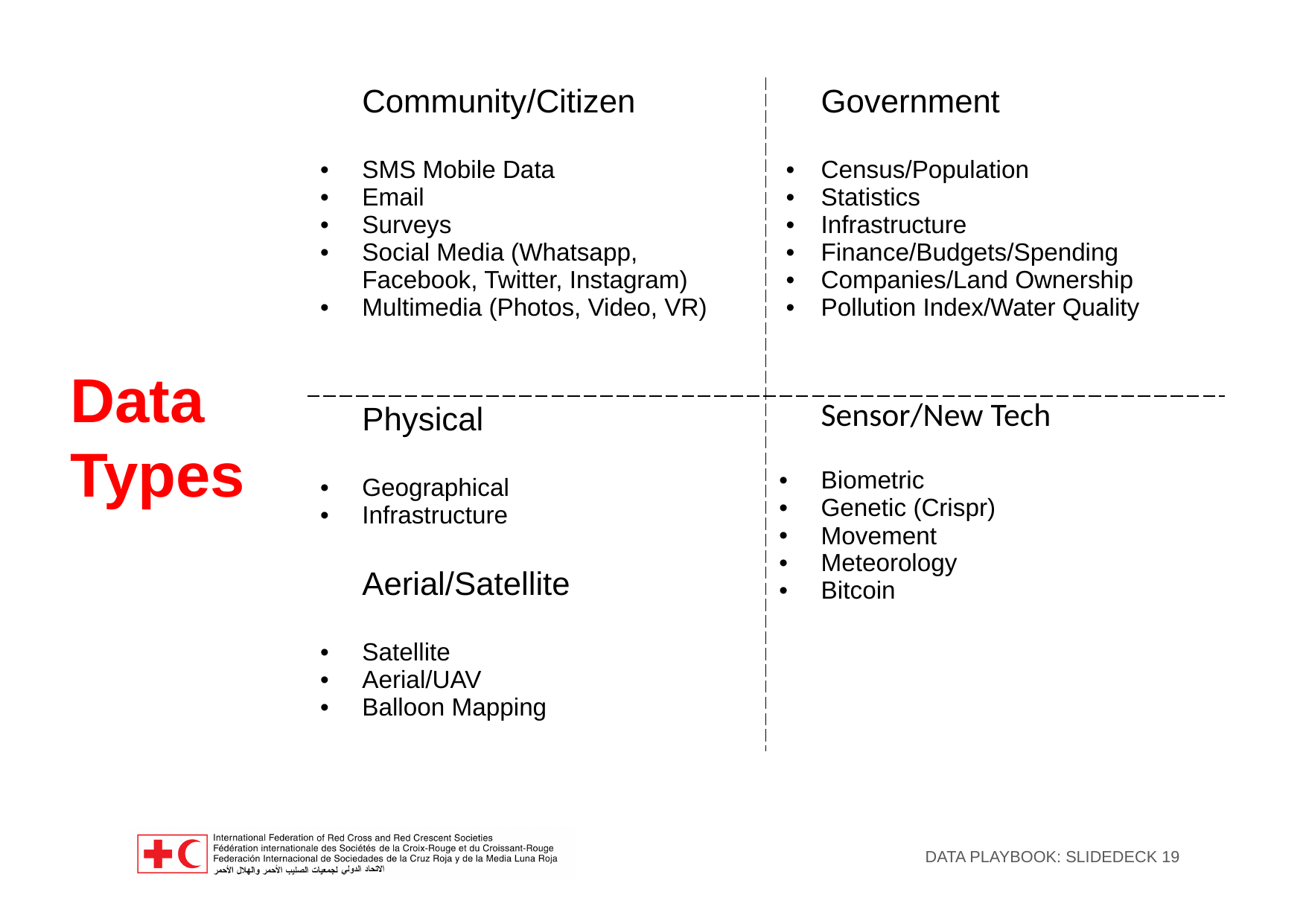

| Community/Citizen SMS Mobile Data Email Surveys Social Media (Whatsapp, Facebook, Twitter, Instagram) Multimedia (Photos, Video, VR) | Government Census/Population Statistics Infrastructure Finance/Budgets/Spending Companies/Land Ownership Pollution Index/Water Quality |
| --- | --- |
| Physical Geographical Infrastructure Aerial/Satellite Satellite Aerial/UAV Balloon Mapping | Sensor/New Tech Biometric Genetic (Crispr) Movement Meteorology Bitcoin |
Data Types